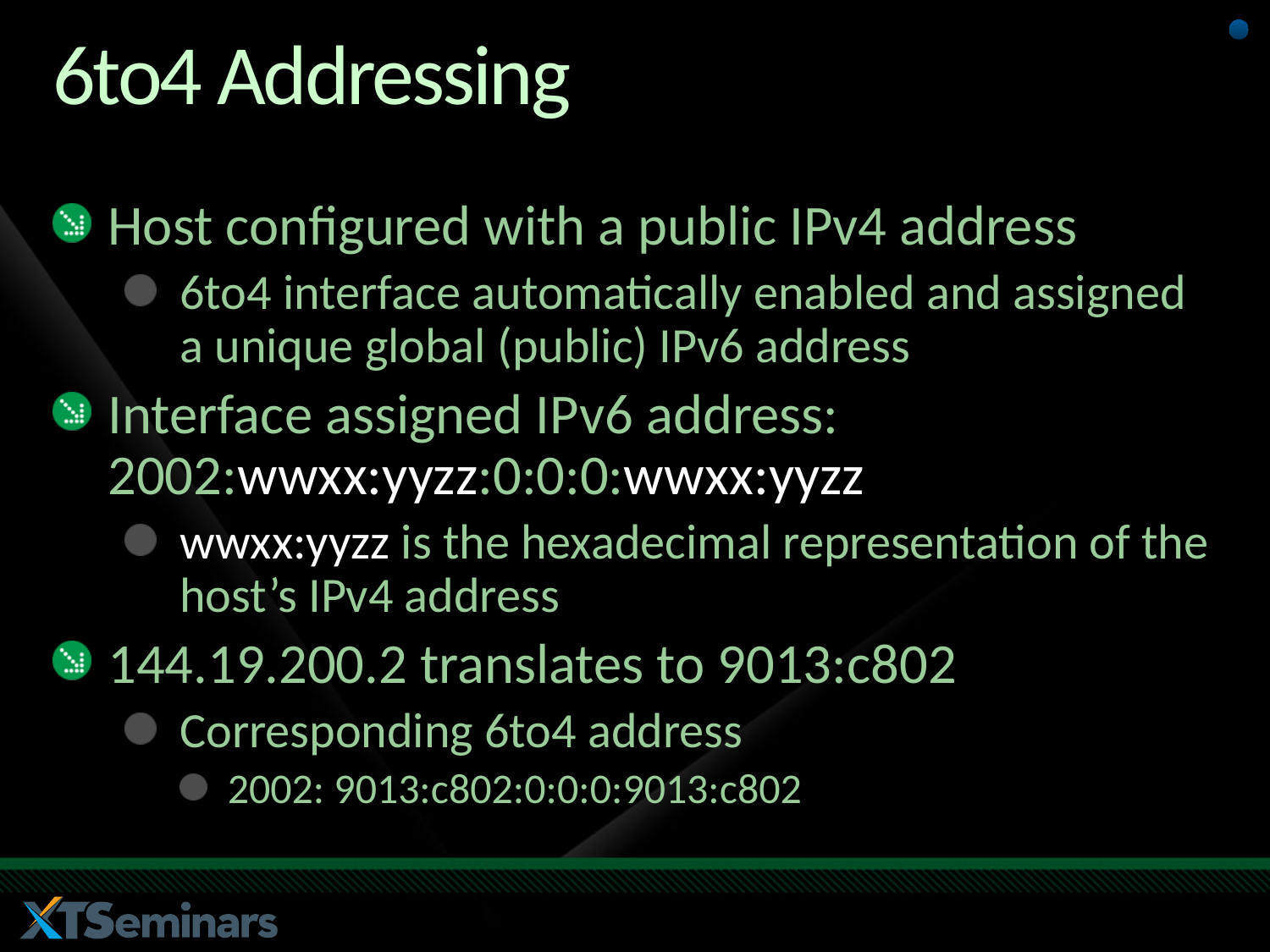

# 6to4 Addressing
Host configured with a public IPv4 address
6to4 interface automatically enabled and assigned a unique global (public) IPv6 address
Interface assigned IPv6 address: 2002:wwxx:yyzz:0:0:0:wwxx:yyzz
wwxx:yyzz is the hexadecimal representation of the host’s IPv4 address
144.19.200.2 translates to 9013:c802
Corresponding 6to4 address
2002: 9013:c802:0:0:0:9013:c802